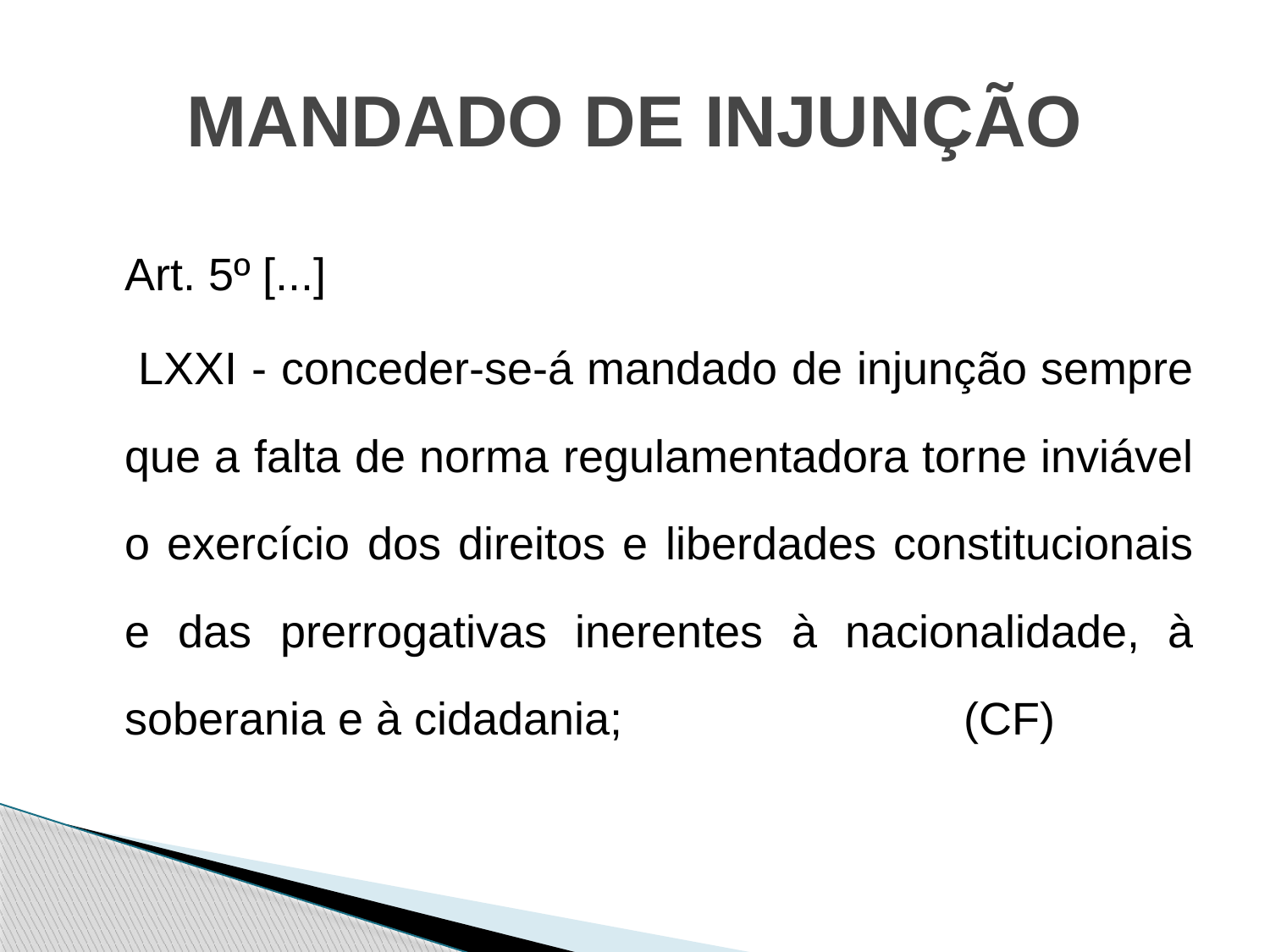

# MANDADO DE INJUNÇÃO
	Art. 5º [...]
	 LXXI - conceder-se-á mandado de injunção sempre que a falta de norma regulamentadora torne inviável o exercício dos direitos e liberdades constitucionais e das prerrogativas inerentes à nacionalidade, à soberania e à cidadania;                           (CF)